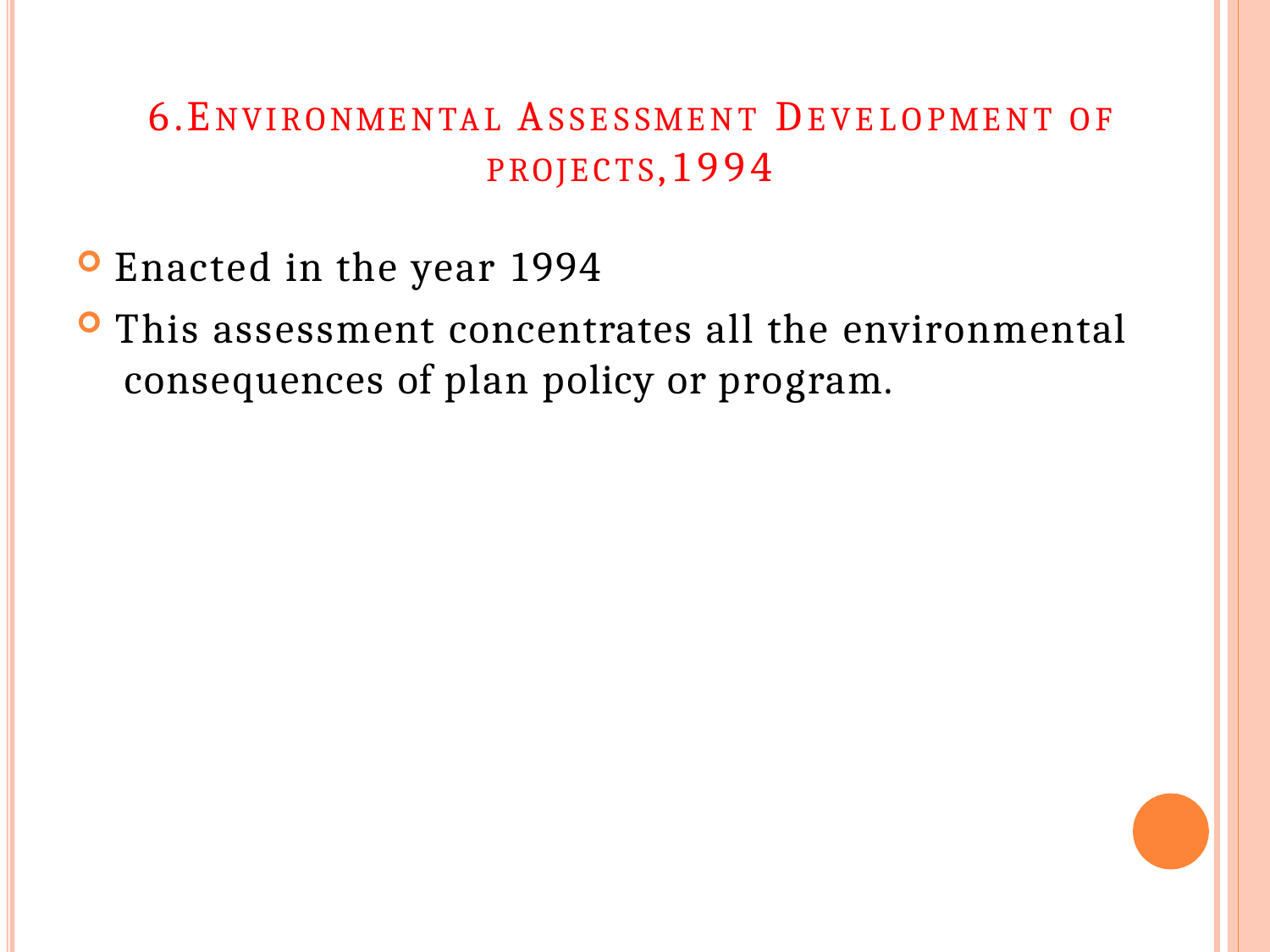

6.ENVIRONMENTAL ASSESSMENT DEVELOPMENT OF
PROJECTS,1994

Enacted in the year 1994
This assessment concentrates all the environmental  consequences of plan policy or program.